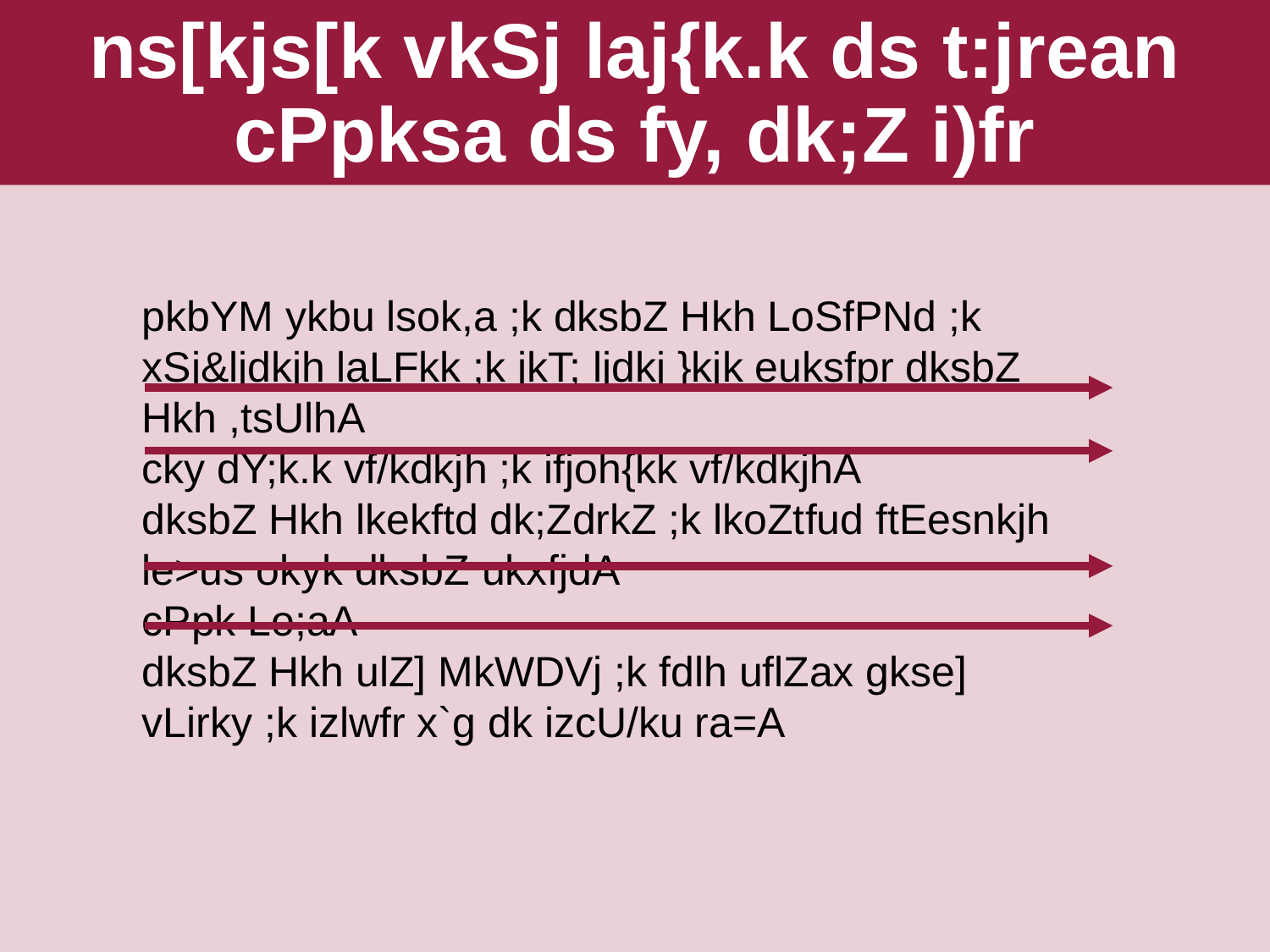

ns[kjs[k vkSj laj{k.k ds t:jrean cPpksa ds fy, dk;Z i)fr
pkbYM ykbu lsok,a ;k dksbZ Hkh LoSfPNd ;k xSj&ljdkjh laLFkk ;k jkT; ljdkj }kjk euksfpr dksbZ Hkh ,tsUlhA
cky dY;k.k vf/kdkjh ;k ifjoh{kk vf/kdkjhA
dksbZ Hkh lkekftd dk;ZdrkZ ;k lkoZtfud ftEesnkjh le>us okyk dksbZ ukxfjdA
cPpk Lo;aA
dksbZ Hkh ulZ] MkWDVj ;k fdlh uflZax gkse] vLirky ;k izlwfr x`g dk izcU/ku ra=A